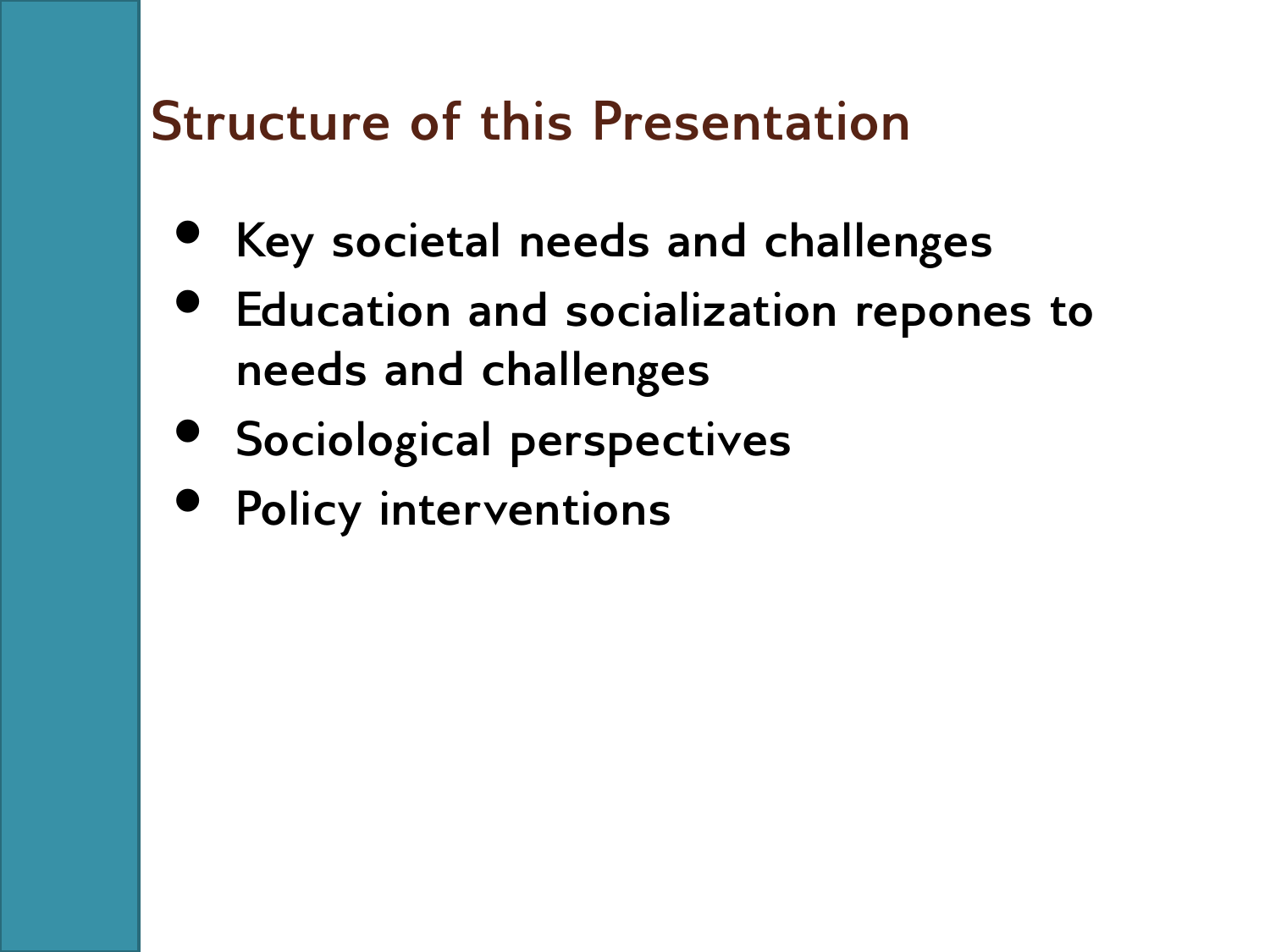

Structure of this Presentation
Key societal needs and challenges
Education and socialization repones to needs and challenges
Sociological perspectives
Policy interventions